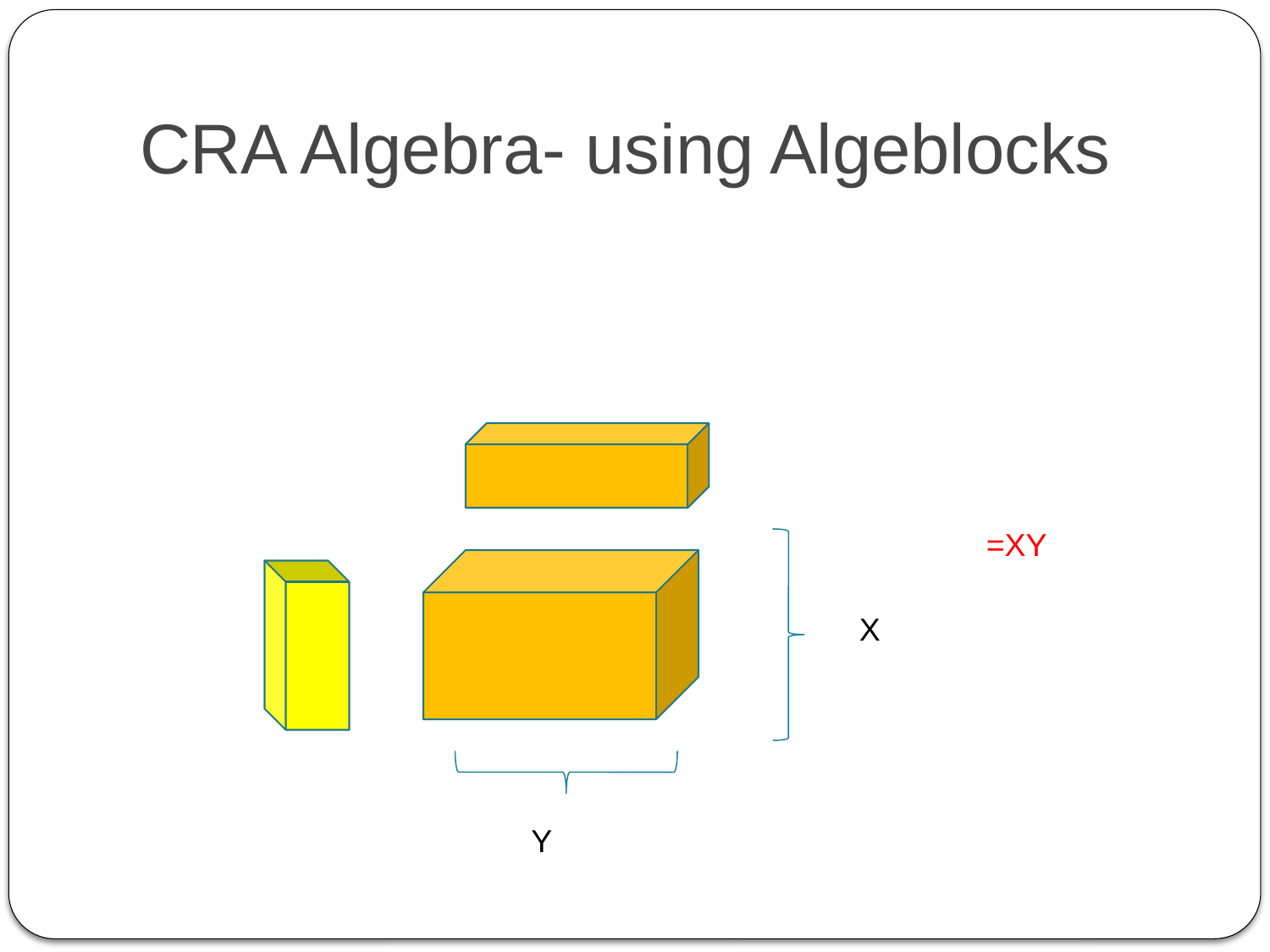

# CRA Algebra- using Algeblocks

=XY

X

Y